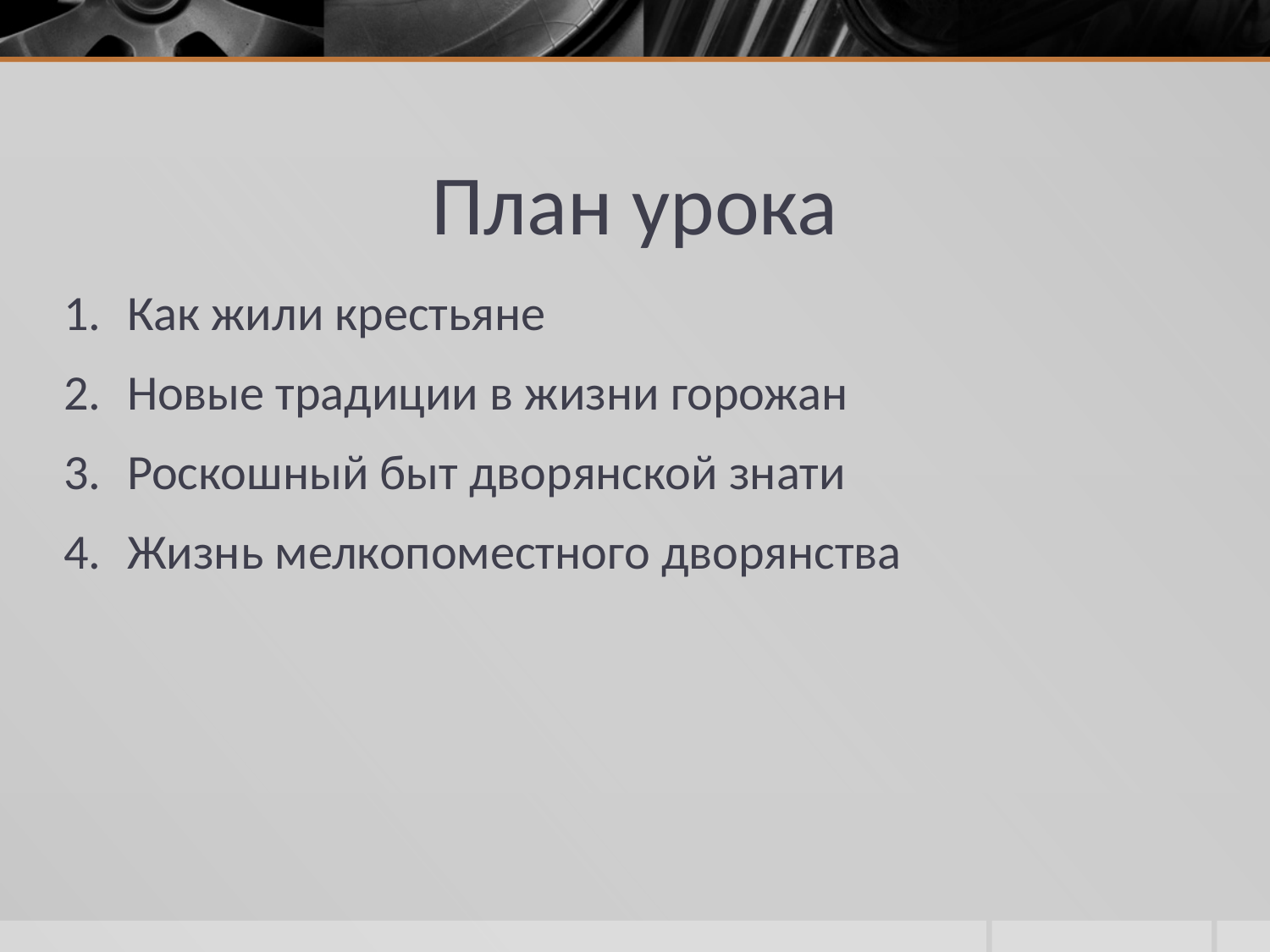

# План урока
Как жили крестьяне
Новые традиции в жизни горожан
Роскошный быт дворянской знати
Жизнь мелкопоместного дворянства